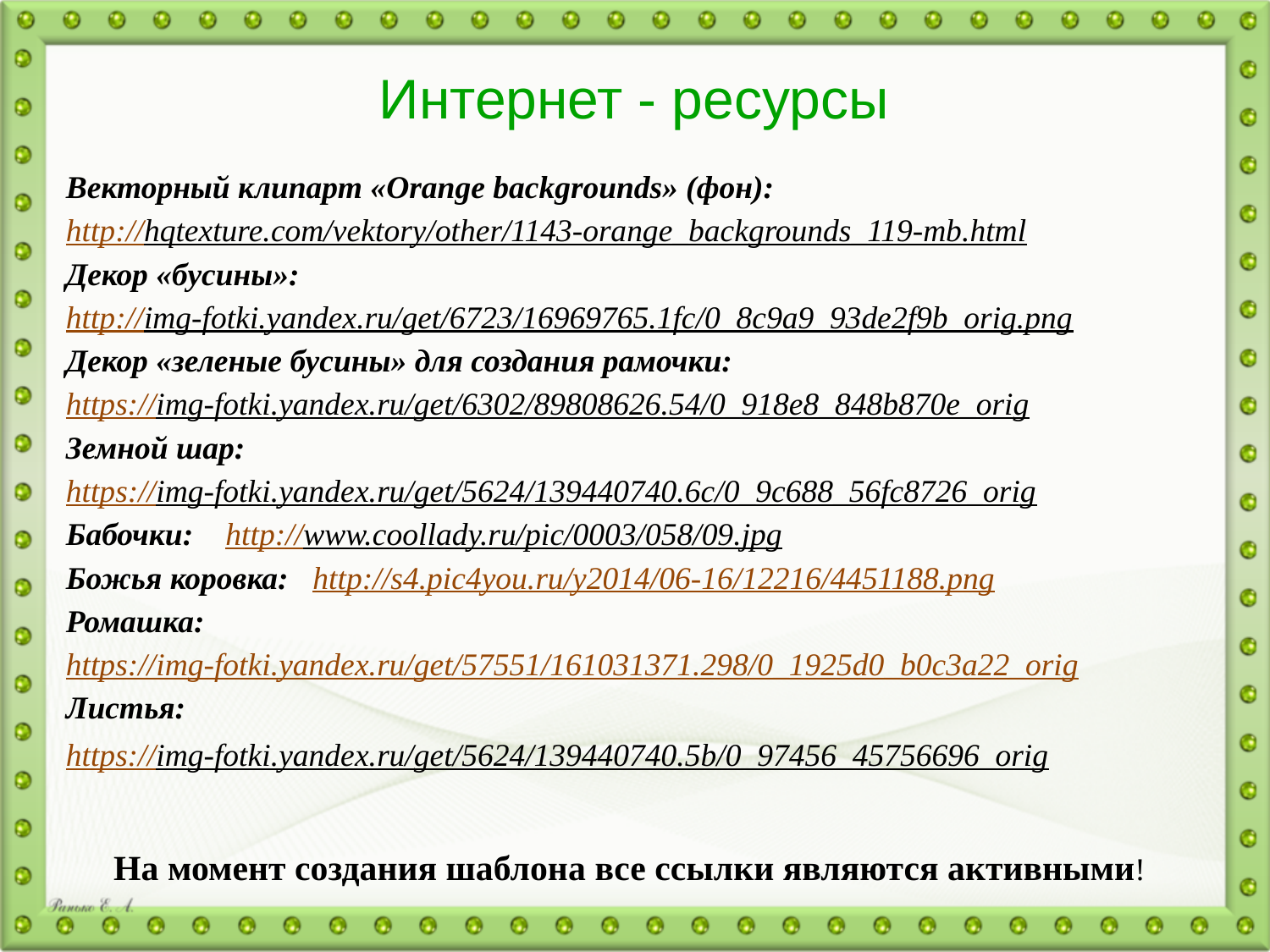

# Интернет - ресурсы
Векторный клипарт «Orange backgrounds» (фон):
http://hqtexture.com/vektory/other/1143-orange_backgrounds_119-mb.html
Декор «бусины»:
http://img-fotki.yandex.ru/get/6723/16969765.1fc/0_8c9a9_93de2f9b_orig.png
Декор «зеленые бусины» для создания рамочки:
https://img-fotki.yandex.ru/get/6302/89808626.54/0_918e8_848b870e_orig
Земной шар:
https://img-fotki.yandex.ru/get/5624/139440740.6c/0_9c688_56fc8726_orig
Бабочки:    http://www.coollady.ru/pic/0003/058/09.jpg
Божья коровка:   http://s4.pic4you.ru/y2014/06-16/12216/4451188.png
Ромашка:
https://img-fotki.yandex.ru/get/57551/161031371.298/0_1925d0_b0c3a22_orig
Листья:
https://img-fotki.yandex.ru/get/5624/139440740.5b/0_97456_45756696_orig
На момент создания шаблона все ссылки являются активными!